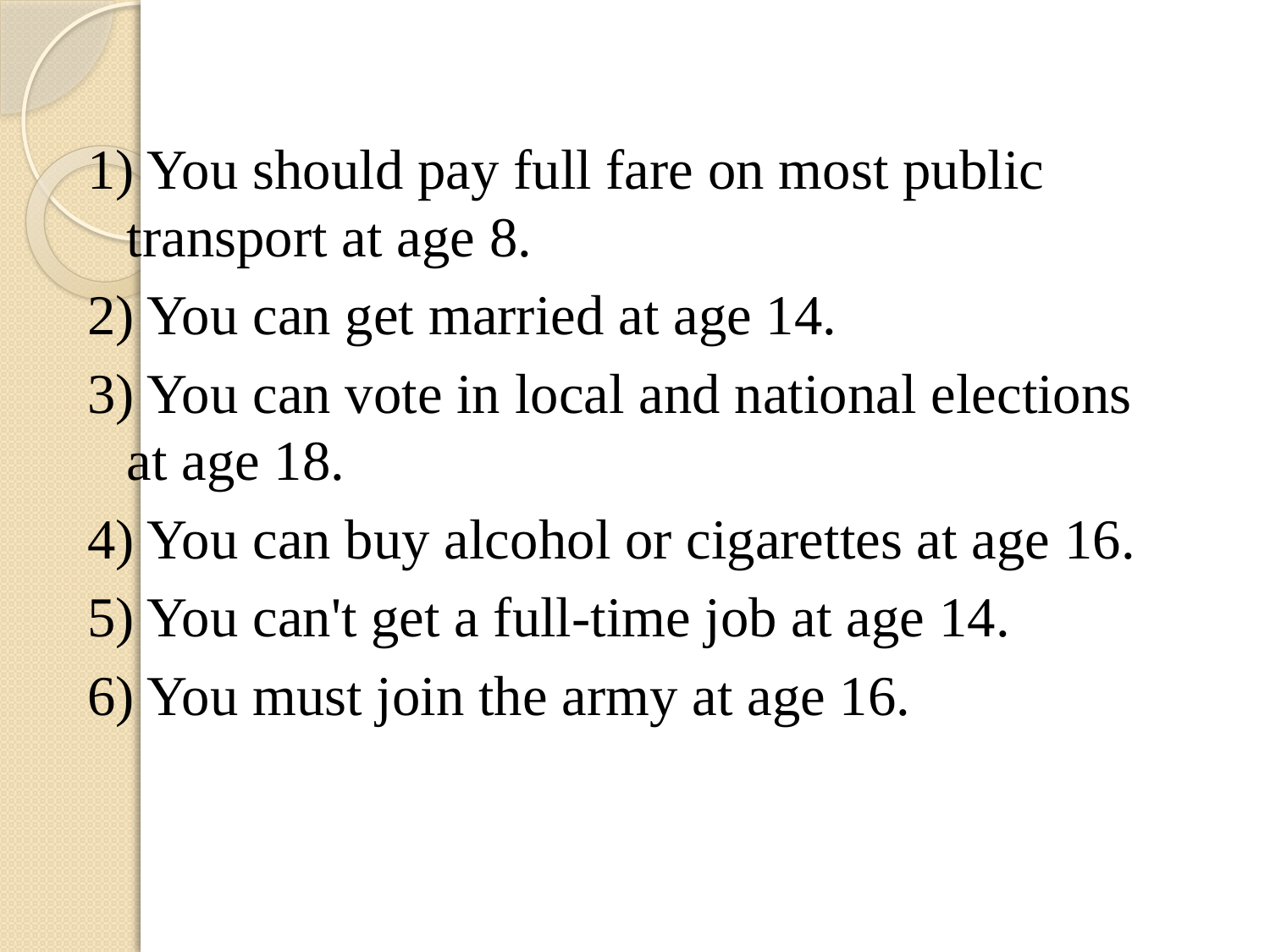

#
1) You should pay full fare on most public transport at age 8.
2) You can get married at age 14.
3) You can vote in local and national elections at age 18.
4) You can buy alcohol or cigarettes at age 16.
5) You can't get a full-time job at age 14.
6) You must join the army at age 16.